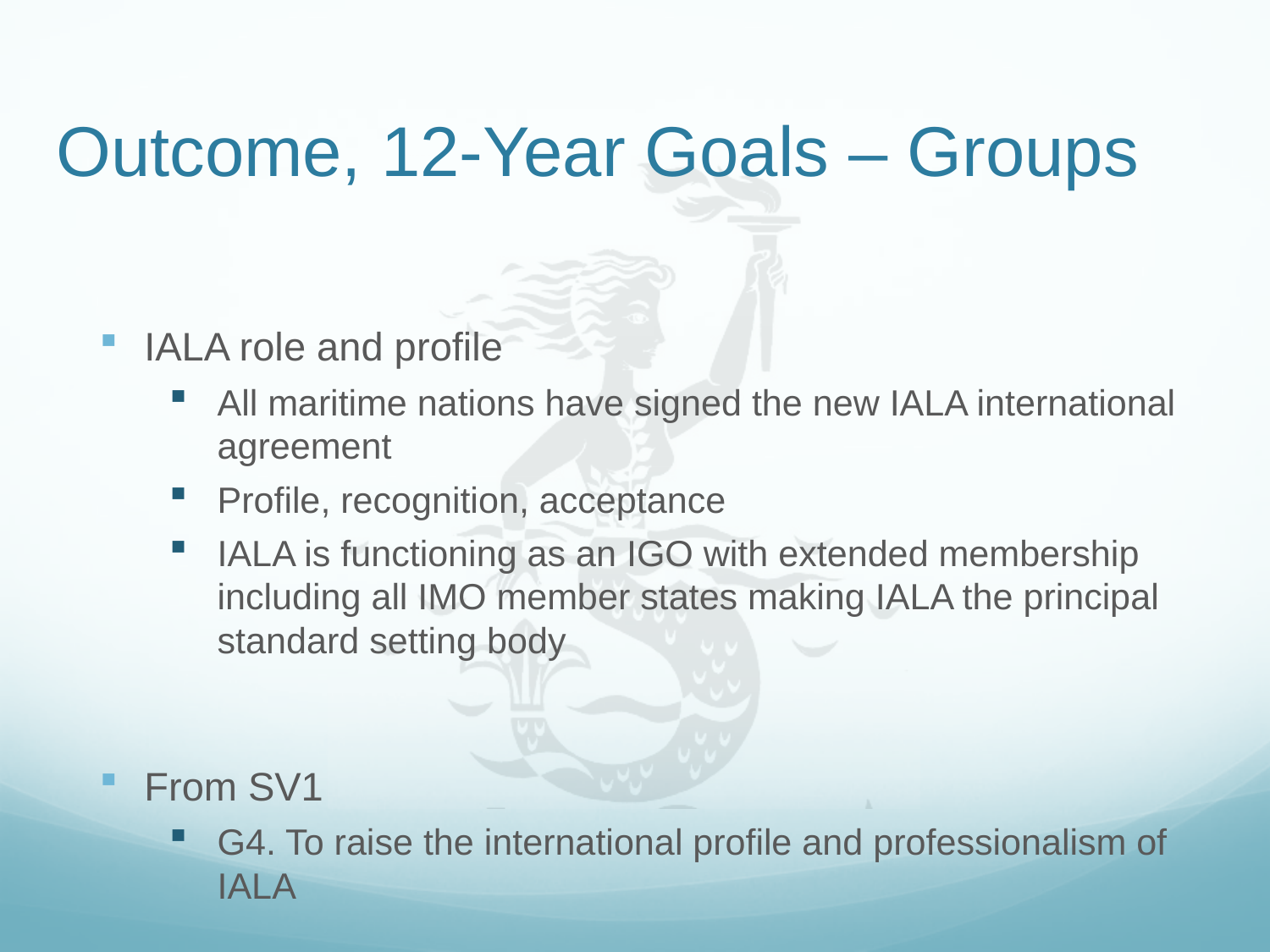

# Outcome, 12-Year Goals – Groups
IALA role and profile
All maritime nations have signed the new IALA international agreement
Profile, recognition, acceptance
IALA is functioning as an IGO with extended membership including all IMO member states making IALA the principal standard setting body

From SV1
G4. To raise the international profile and professionalism of IALA